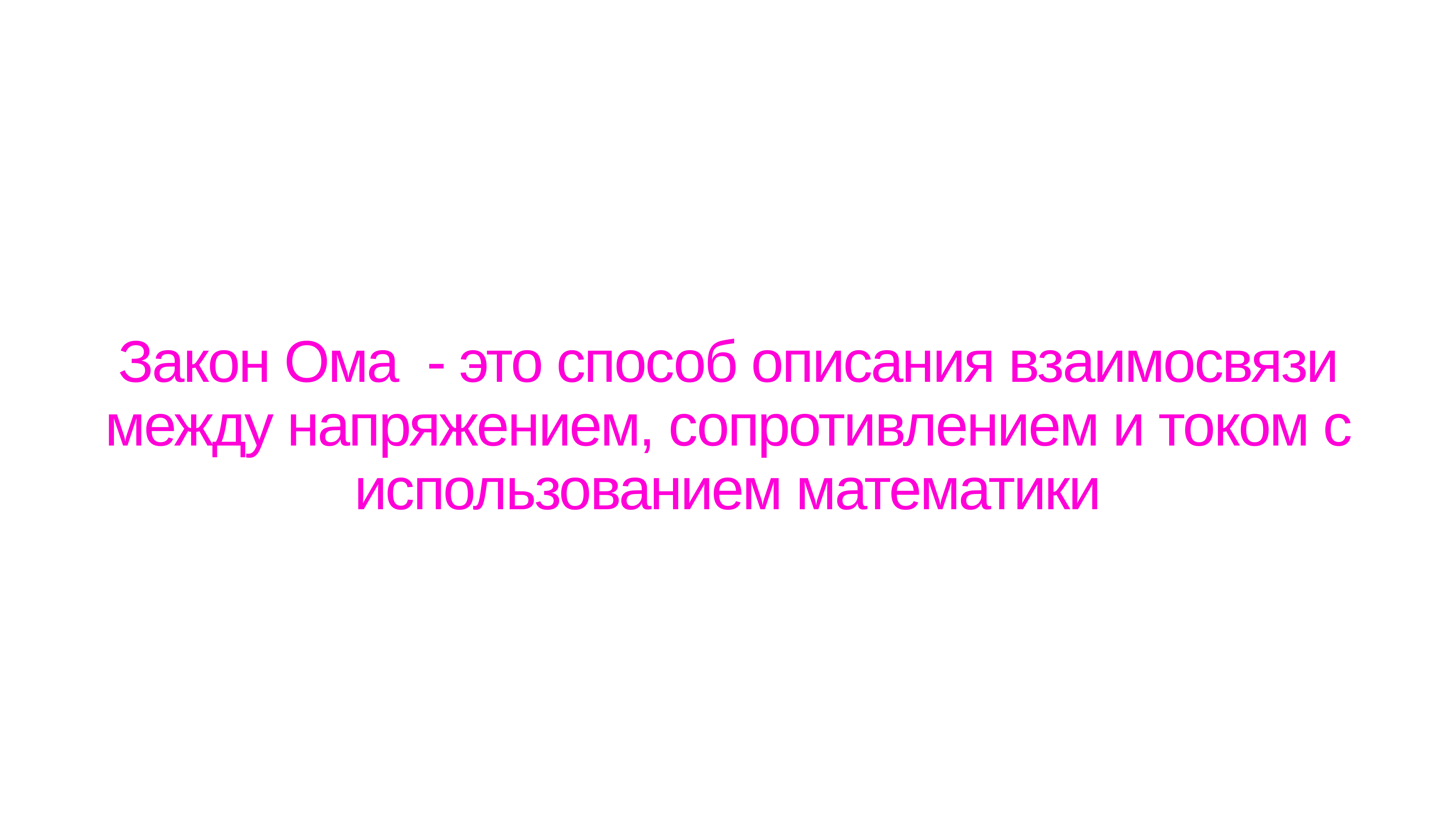

# Закон Ома  - это способ описания взаимосвязи между напряжением, сопротивлением и током с использованием математики